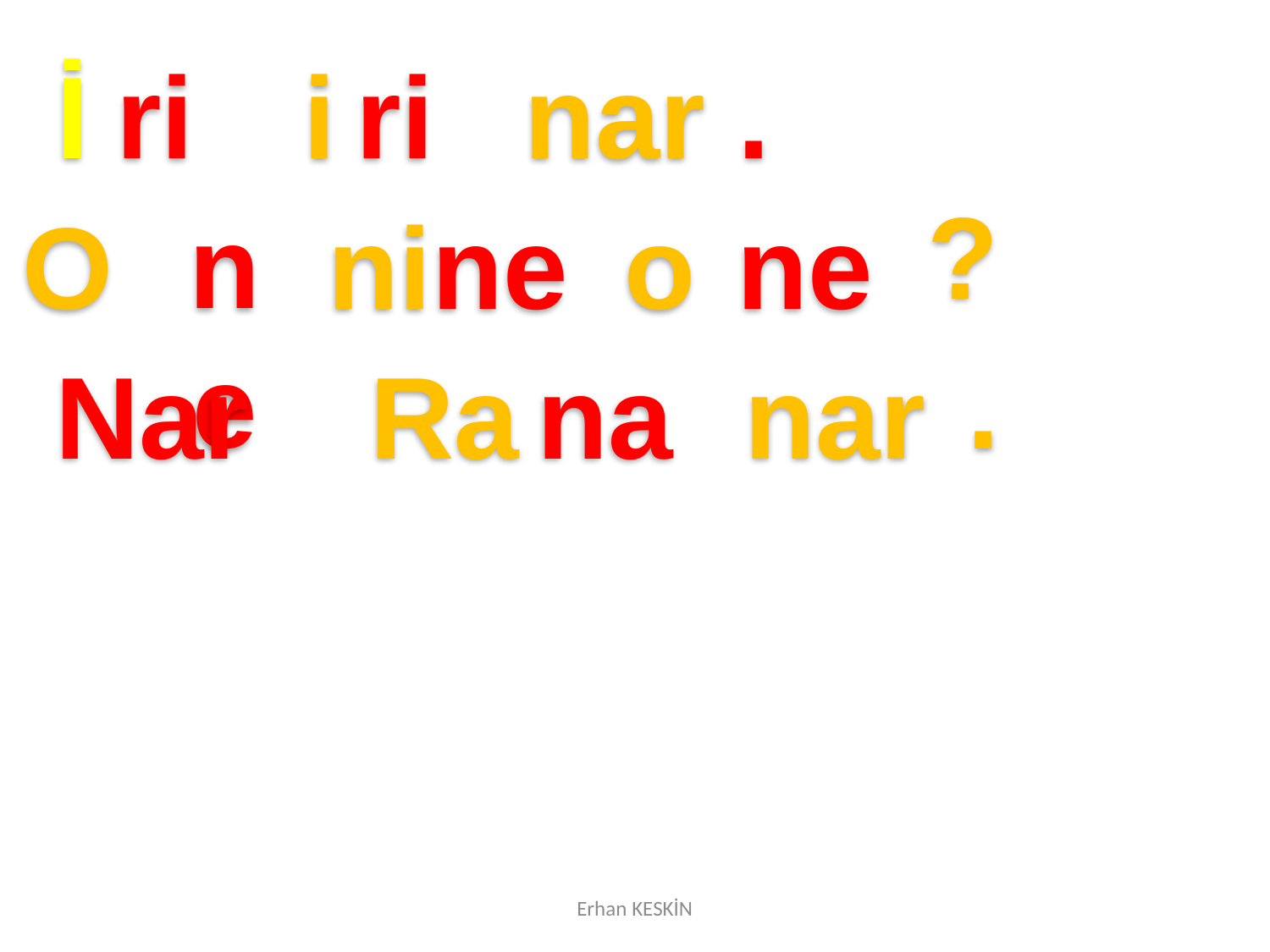

İ
ri
i
ri
nar
.
?
O
ne
ni
ne
o
ne
.
Nar
Ra
na
nar
Erhan KESKİN